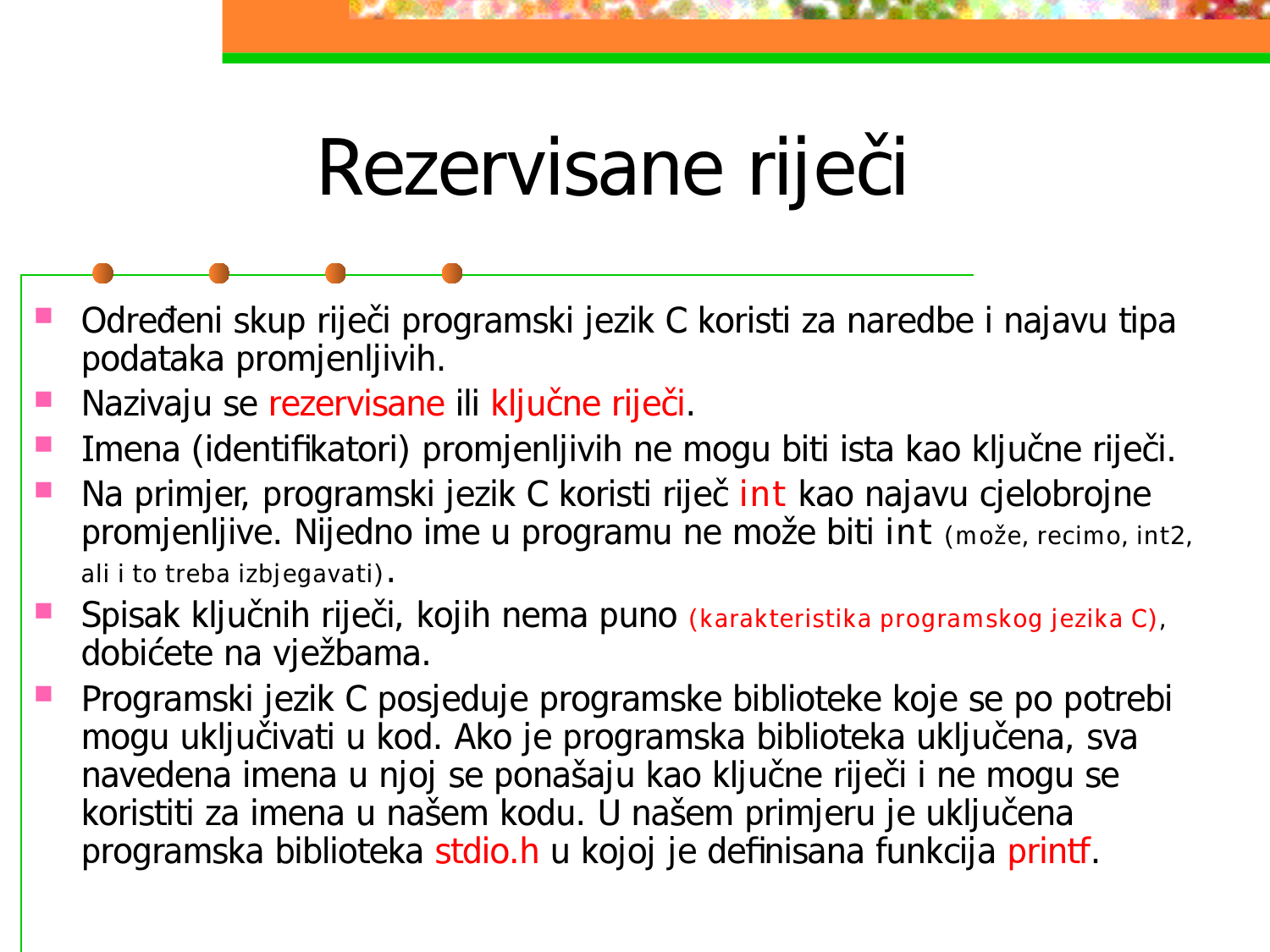

# Rezervisane riječi
Određeni skup riječi programski jezik C koristi za naredbe i najavu tipa podataka promjenljivih.
Nazivaju se rezervisane ili ključne riječi.
Imena (identifikatori) promjenljivih ne mogu biti ista kao ključne riječi.
Na primjer, programski jezik C koristi riječ int kao najavu cjelobrojne promjenljive. Nijedno ime u programu ne može biti int (može, recimo, int2, ali i to treba izbjegavati).
Spisak ključnih riječi, kojih nema puno (karakteristika programskog jezika C), dobićete na vježbama.
Programski jezik C posjeduje programske biblioteke koje se po potrebi mogu uključivati u kod. Ako je programska biblioteka uključena, sva navedena imena u njoj se ponašaju kao ključne riječi i ne mogu se koristiti za imena u našem kodu. U našem primjeru je uključena programska biblioteka stdio.h u kojoj je definisana funkcija printf.